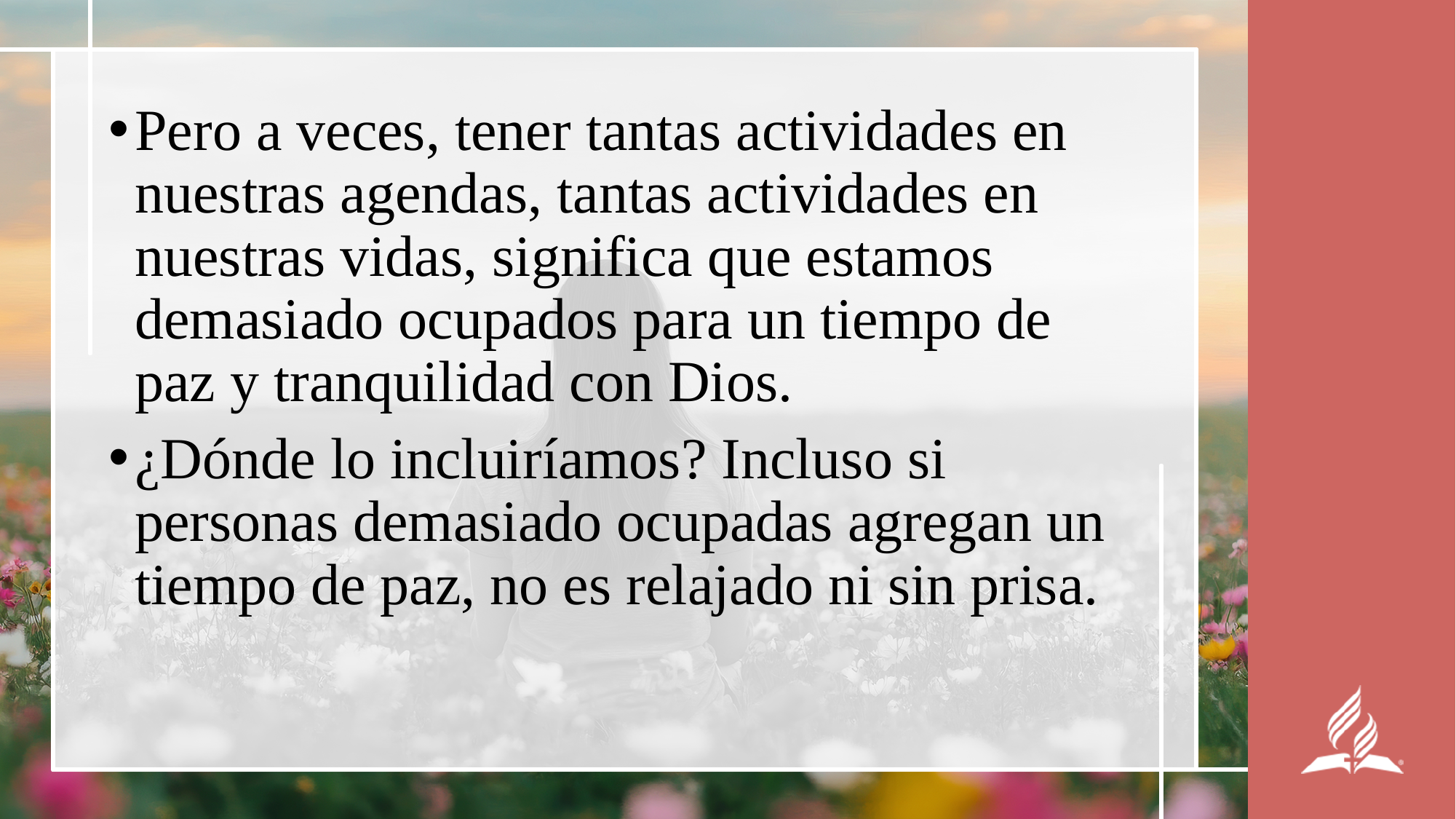

Pero a veces, tener tantas actividades en nuestras agendas, tantas actividades en nuestras vidas, significa que estamos demasiado ocupados para un tiempo de paz y tranquilidad con Dios.
¿Dónde lo incluiríamos? Incluso si personas demasiado ocupadas agregan un tiempo de paz, no es relajado ni sin prisa.